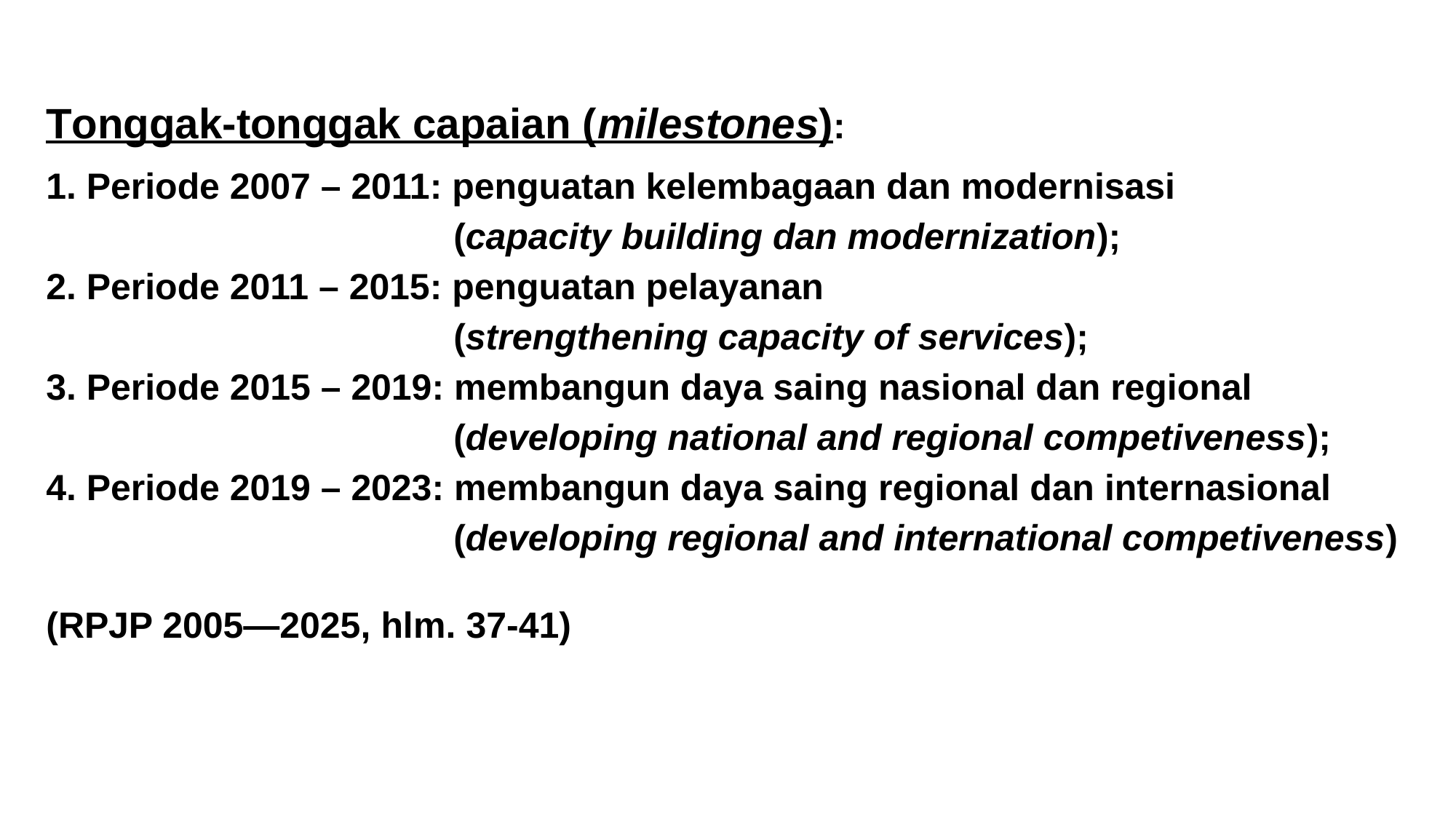

Tonggak-tonggak capaian (milestones):
1. Periode 2007 – 2011: penguatan kelembagaan dan modernisasi
                                        (capacity building dan modernization);
2. Periode 2011 – 2015: penguatan pelayanan
                                        (strengthening capacity of services);
3. Periode 2015 – 2019: membangun daya saing nasional dan regional
                                        (developing national and regional competiveness);
4. Periode 2019 – 2023: membangun daya saing regional dan internasional
                                        (developing regional and international competiveness)

(RPJP 2005—2025, hlm. 37-41)